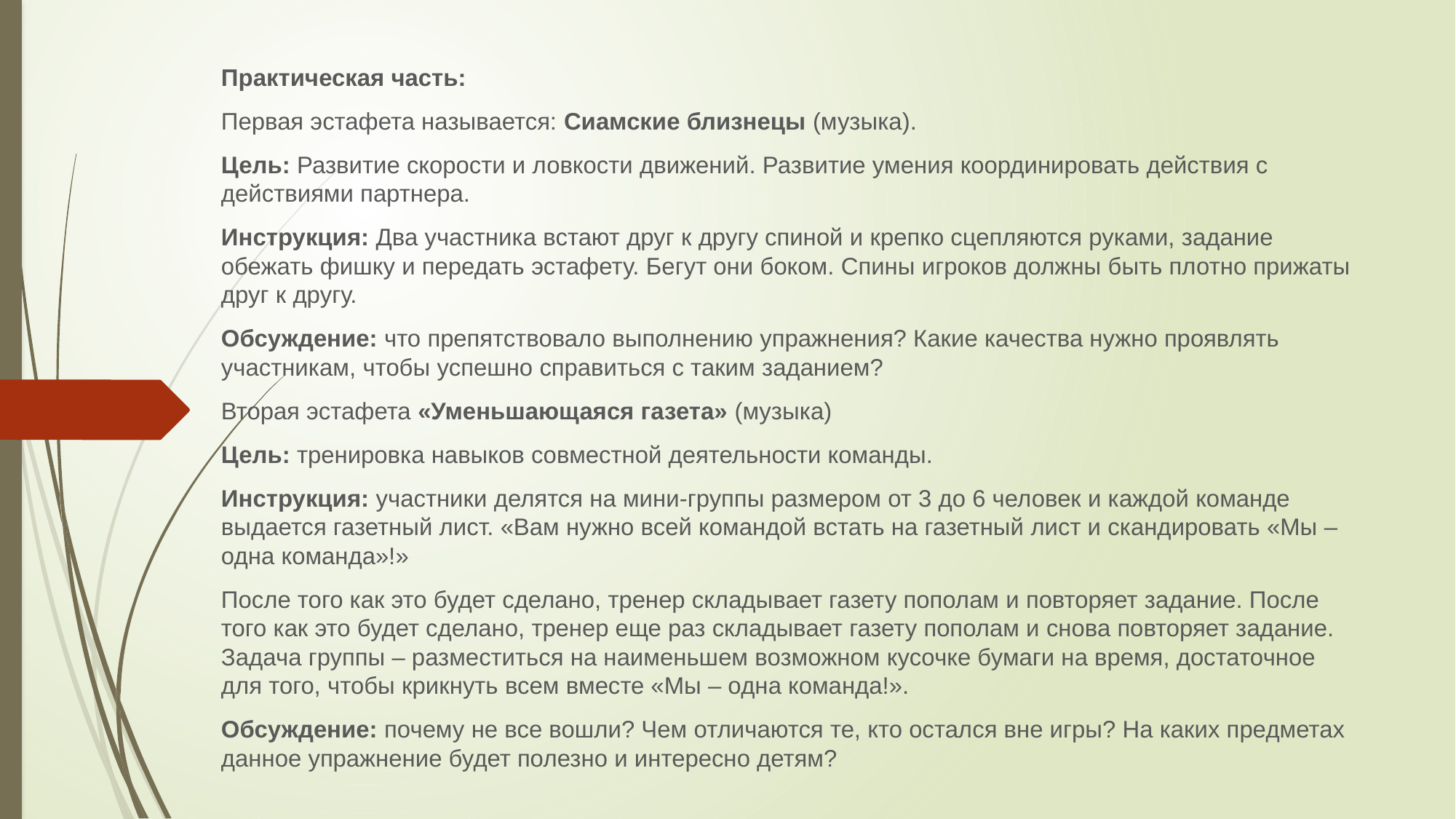

Практическая часть:
Первая эстафета называется: Сиамские близнецы (музыка).
Цель: Развитие скорости и ловкости движений. Развитие умения координировать действия с действиями партнера.
Инструкция: Два участника встают друг к другу спиной и крепко сцепляются руками, задание обежать фишку и передать эстафету. Бегут они боком. Спины игроков должны быть плотно прижаты друг к другу.
Обсуждение: что препятствовало выполнению упражнения? Какие качества нужно проявлять участникам, чтобы успешно справиться с таким заданием?
Вторая эстафета «Уменьшающаяся газета» (музыка)
Цель: тренировка навыков совместной деятельности команды.
Инструкция: участники делятся на мини-группы размером от 3 до 6 человек и каждой команде выдается газетный лист. «Вам нужно всей командой встать на газетный лист и скандировать «Мы – одна команда»!»
После того как это будет сделано, тренер складывает газету пополам и повторяет задание. После того как это будет сделано, тренер еще раз складывает газету пополам и снова повторяет задание. Задача группы – разместиться на наименьшем возможном кусочке бумаги на время, достаточное для того, чтобы крикнуть всем вместе «Мы – одна команда!».
Обсуждение: почему не все вошли? Чем отличаются те, кто остался вне игры? На каких предметах данное упражнение будет полезно и интересно детям?